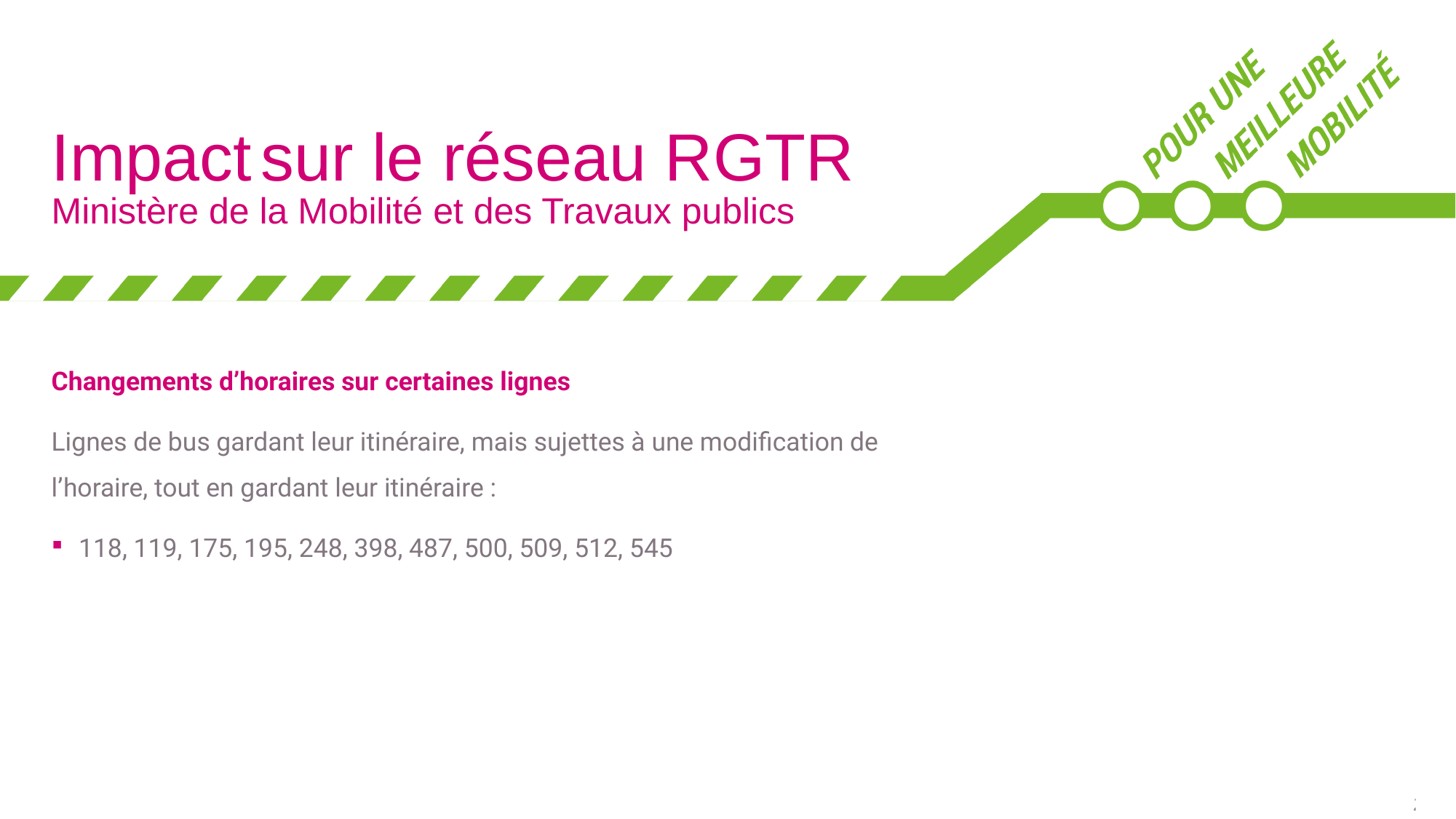

# Impact sur le réseau RGTR Ministère de la Mobilité et des Travaux publics
Changements d’horaires sur certaines lignes
Lignes de bus gardant leur itinéraire, mais sujettes à une modification de l’horaire, tout en gardant leur itinéraire :
118, 119, 175, 195, 248, 398, 487, 500, 509, 512, 545